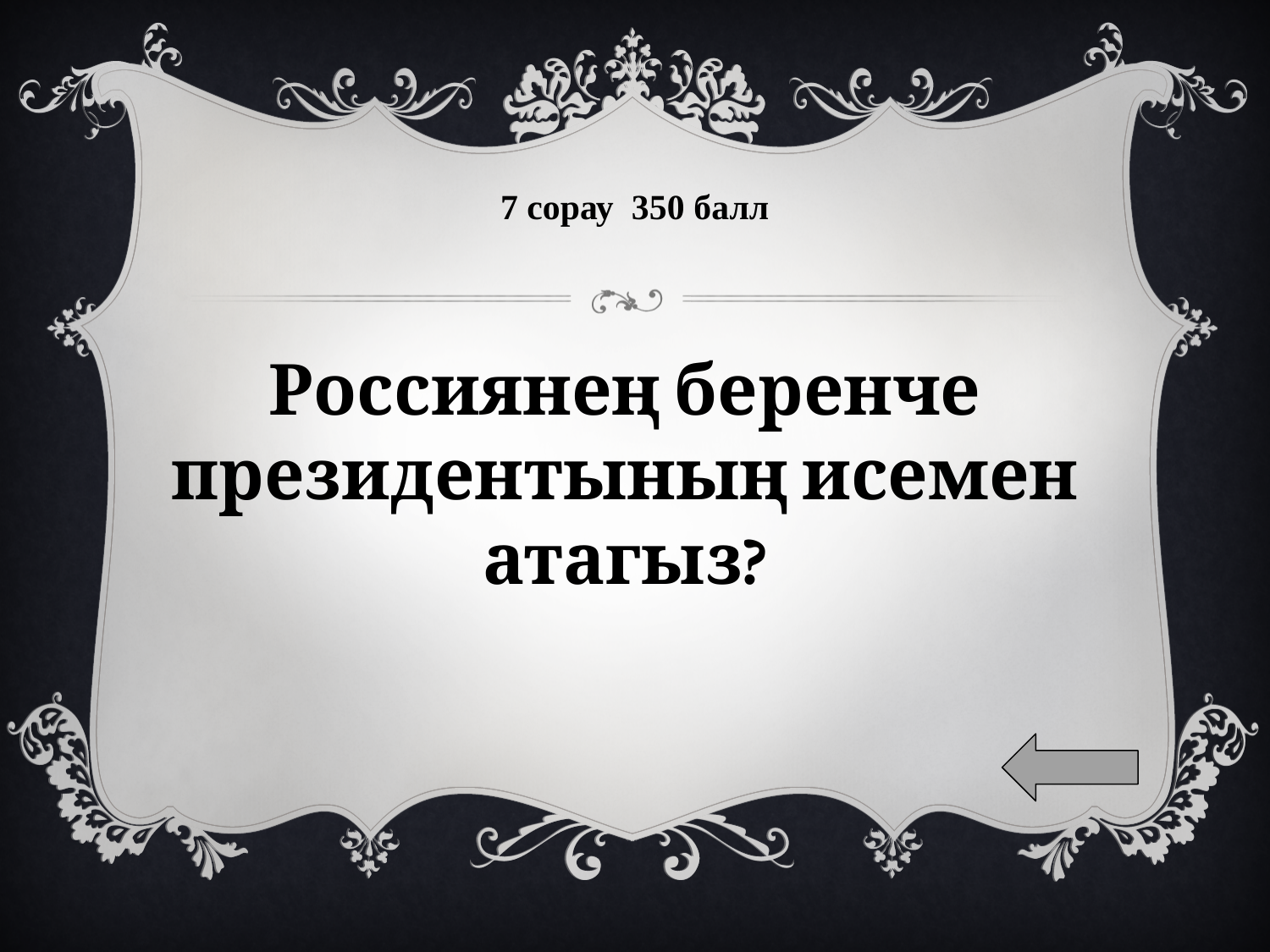

# 7 сорау  350 балл
Россиянең беренче президентының исемен атагыз?